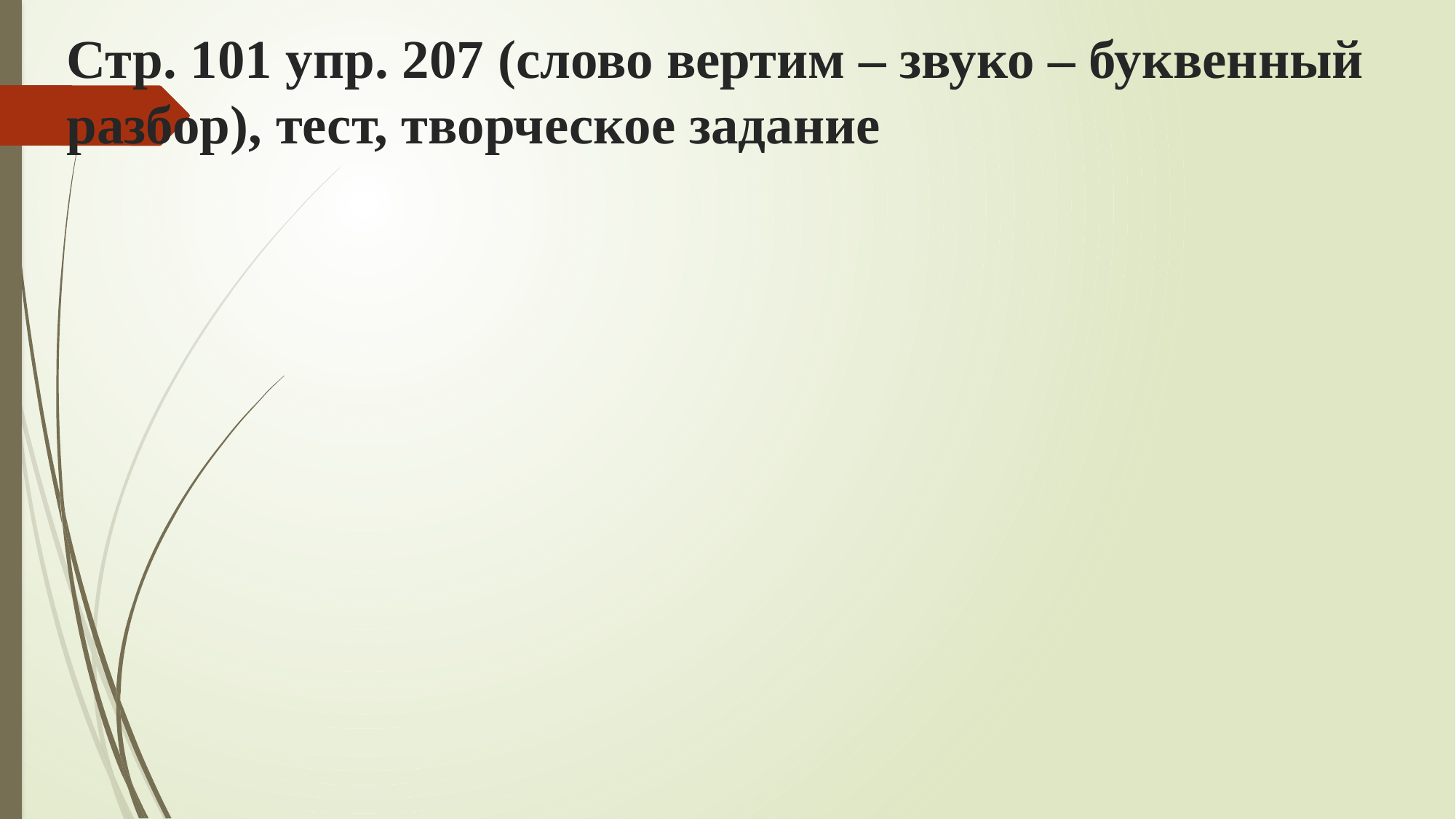

# Стр. 101 упр. 207 (слово вертим – звуко – буквенный разбор), тест, творческое задание